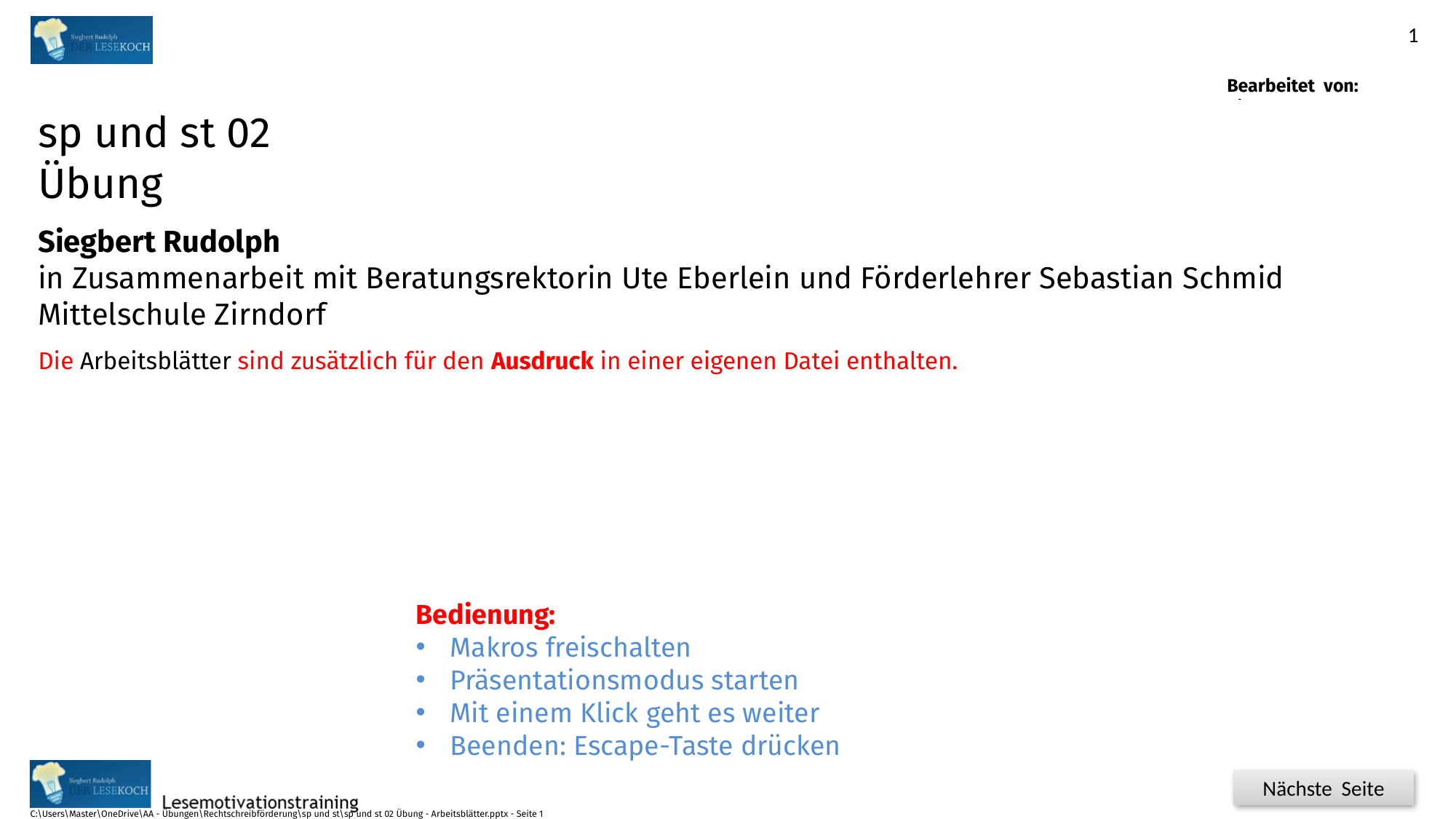

1
Bearbeitet  von:
Siegbert  Rudolph

sp und st 02
Übung

Siegbert Rudolph
in Zusammenarbeit mit Beratungsrektorin Ute Eberlein und Förderlehrer Sebastian Schmid
Mittelschule Zirndorf

Die Arbeitsblätter sind zusätzlich für den Ausdruck in einer eigenen Datei enthalten.

Schule 5
C:\Users\Master\OneDrive\AA - Übungen\Rechtschreibförderung\sp und st\sp und st 02 Übung - Arbeitsblätter.pptx - Seite 1